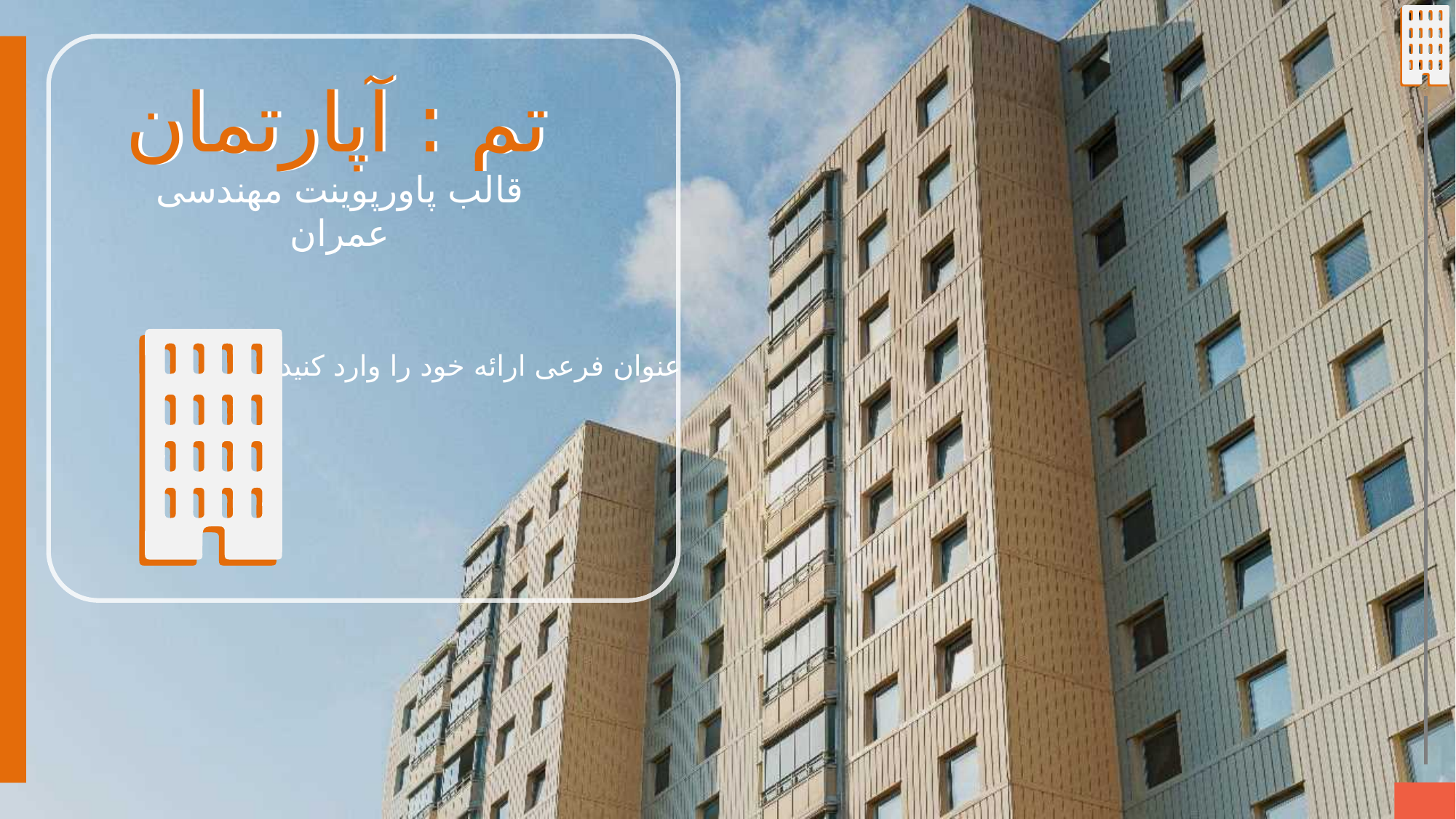

تم : آپارتمان
تم : آپارتمان

قالب پاورپوینت مهندسی عمران

عنوان فرعی ارائه خود را وارد کنید